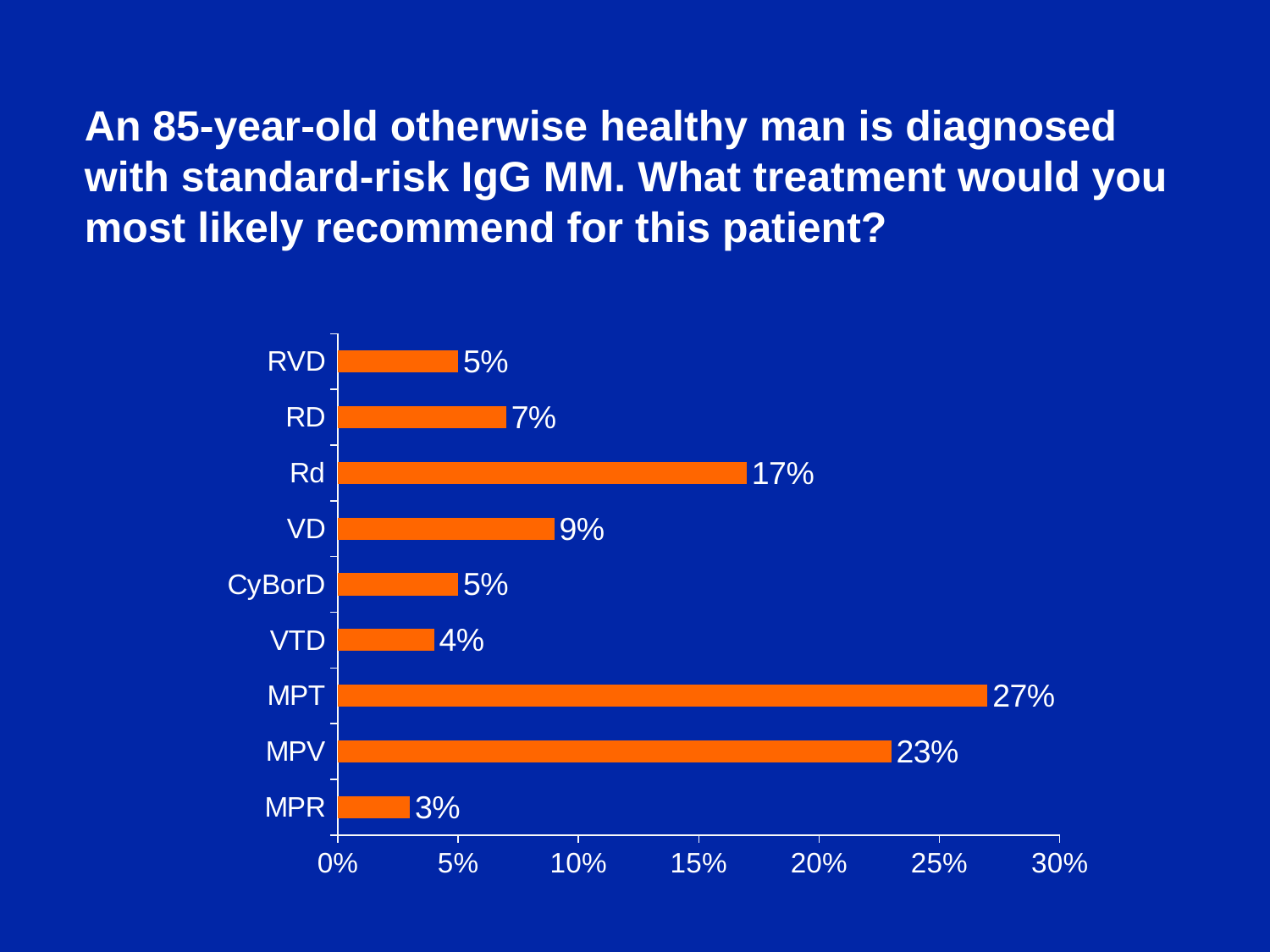

An 85-year-old otherwise healthy man is diagnosed with standard-risk IgG MM. What treatment would you most likely recommend for this patient?

### Chart

| Category | Series 1 |
|---|---|
| MPR | 0.03 |
| MPV | 0.23 |
| MPT | 0.27 |
| VTD | 0.04 |
| CyBorD | 0.05 |
| VD | 0.09 |
| Rd | 0.17 |
| RD | 0.07 |
| RVD | 0.05 |